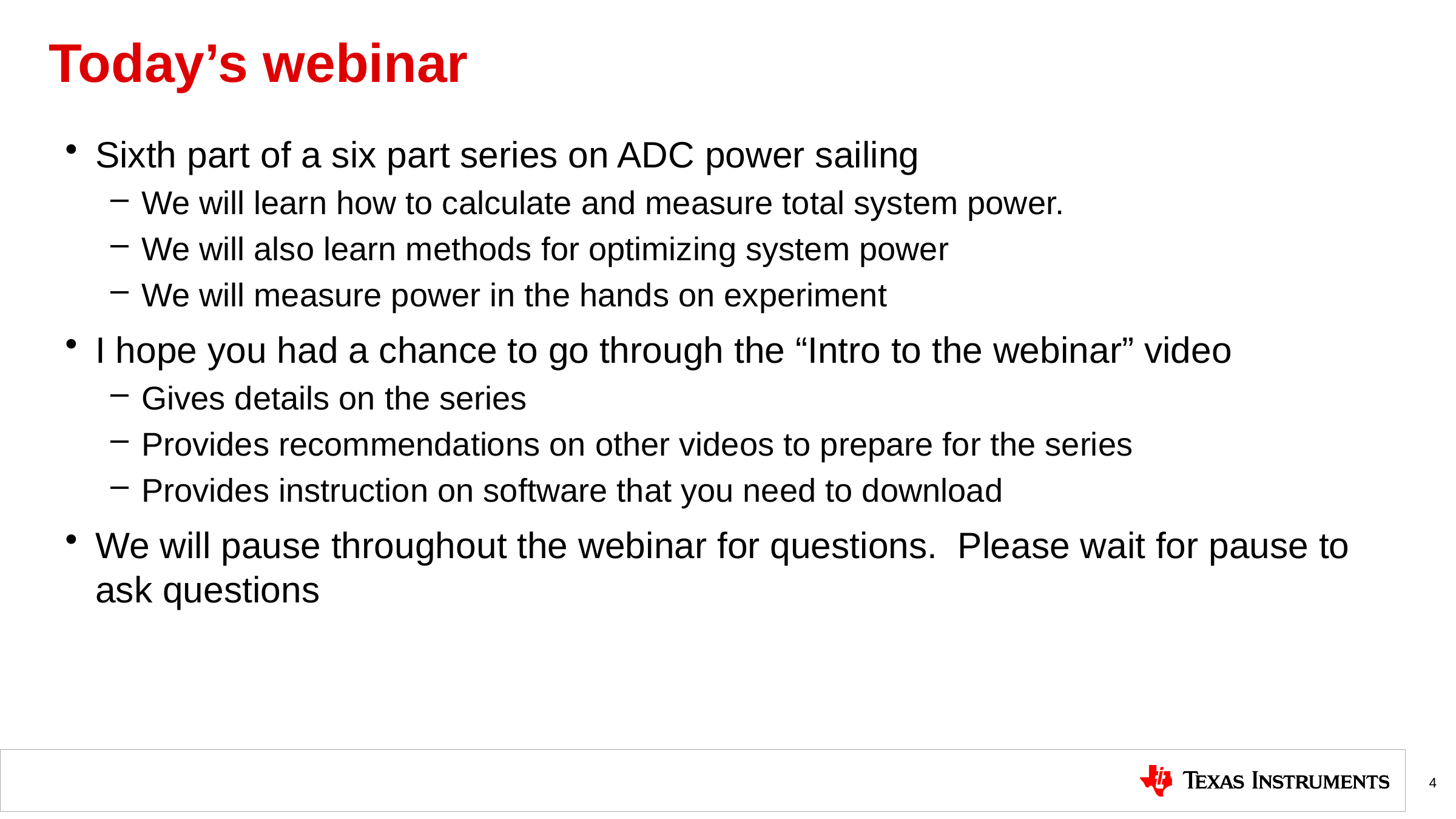

# Today’s webinar
Sixth part of a six part series on ADC power sailing
We will learn how to calculate and measure total system power.
We will also learn methods for optimizing system power
We will measure power in the hands on experiment
I hope you had a chance to go through the “Intro to the webinar” video
Gives details on the series
Provides recommendations on other videos to prepare for the series
Provides instruction on software that you need to download
We will pause throughout the webinar for questions.  Please wait for pause to ask questions

4